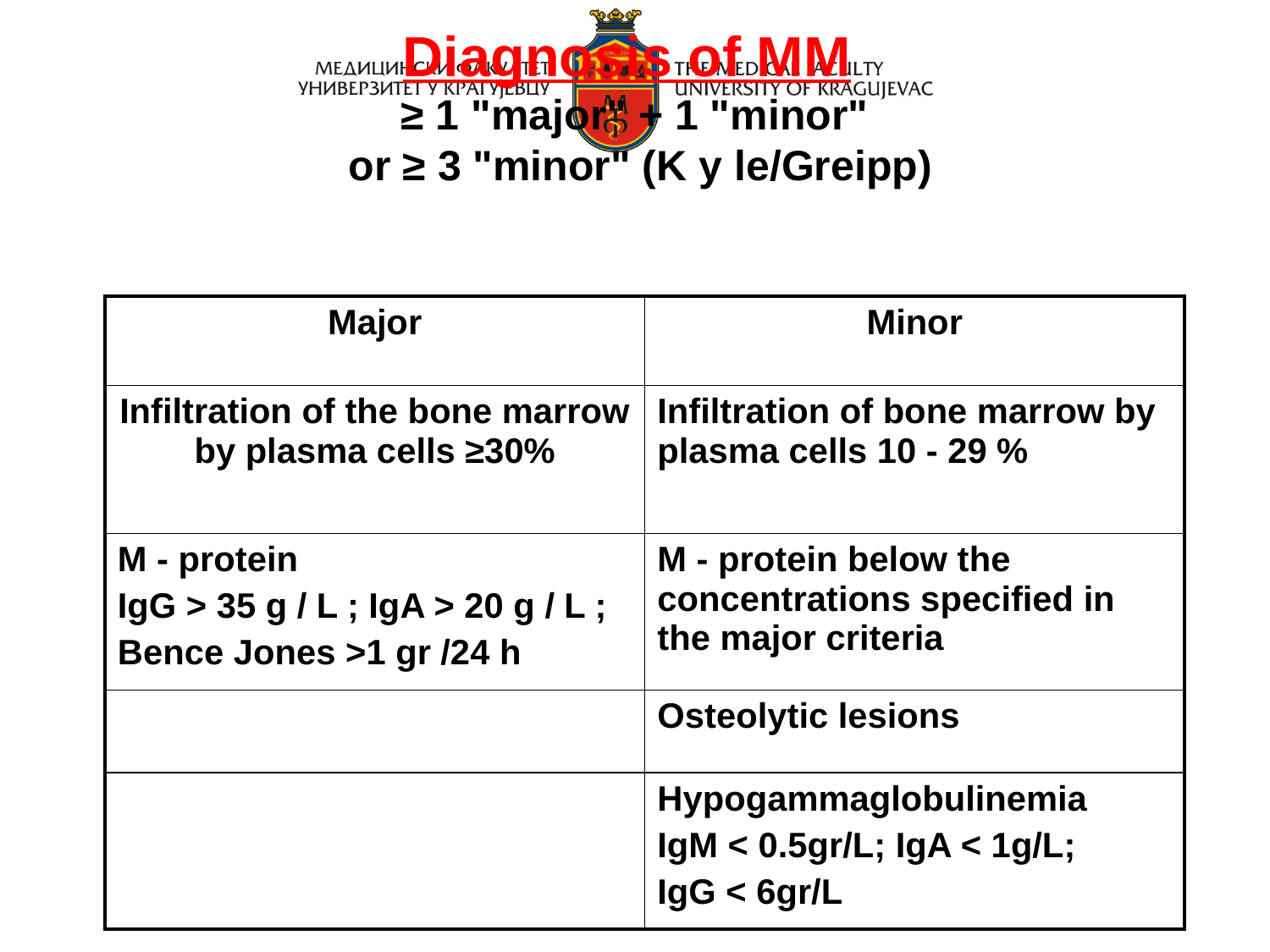

# Diagnosis of MM ≥ 1 "major" + 1 "minor" or ≥ 3 "minor" (K y le/Greipp)
| Major | Minor |
| --- | --- |
| Infiltration of the bone marrow by plasma cells ≥30% | Infiltration of bone marrow by plasma cells 10 - 29 % |
| M - protein IgG > 35 g / L ; IgA > 20 g / L ; Bence Jones >1 gr /24 h | M - protein below the concentrations specified in the major criteria |
|  | Osteolytic lesions |
|  | Hypogammaglobulinemia IgM < 0.5gr/L; IgA < 1g/L; IgG < 6gr/L |